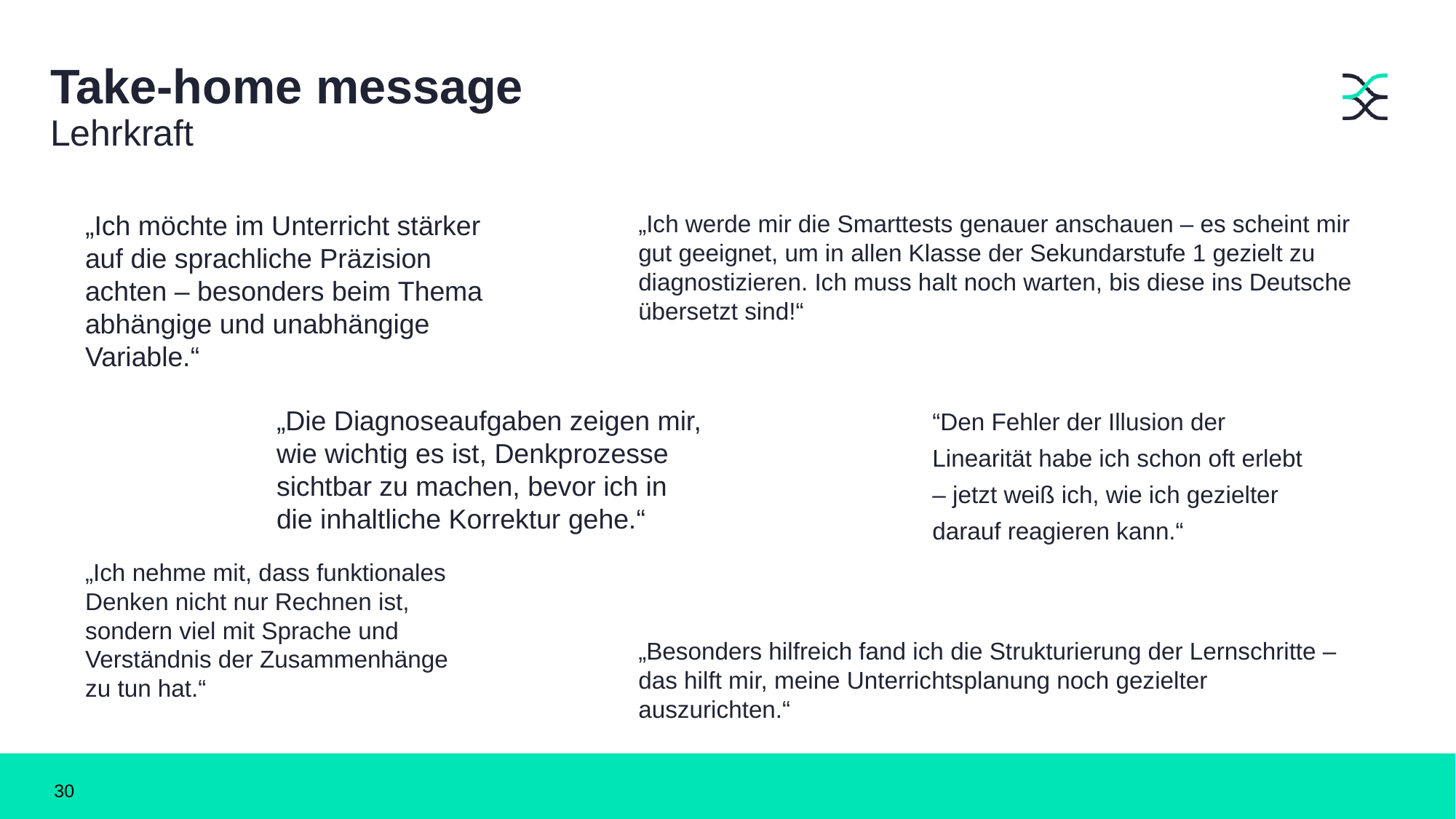

# Take-home message Lehrkraft
„Ich möchte im Unterricht stärker auf die sprachliche Präzision achten – besonders beim Thema abhängige und unabhängige Variable.“
„Ich werde mir die Smarttests genauer anschauen – es scheint mir gut geeignet, um in allen Klasse der Sekundarstufe 1 gezielt zu diagnostizieren. Ich muss halt noch warten, bis diese ins Deutsche übersetzt sind!“
“Den Fehler der Illusion der Linearität habe ich schon oft erlebt – jetzt weiß ich, wie ich gezielter darauf reagieren kann.“
„Die Diagnoseaufgaben zeigen mir, wie wichtig es ist, Denkprozesse sichtbar zu machen, bevor ich in die inhaltliche Korrektur gehe.“
„Ich nehme mit, dass funktionales Denken nicht nur Rechnen ist, sondern viel mit Sprache und Verständnis der Zusammenhänge zu tun hat.“
„Besonders hilfreich fand ich die Strukturierung der Lernschritte – das hilft mir, meine Unterrichtsplanung noch gezielter auszurichten.“
30